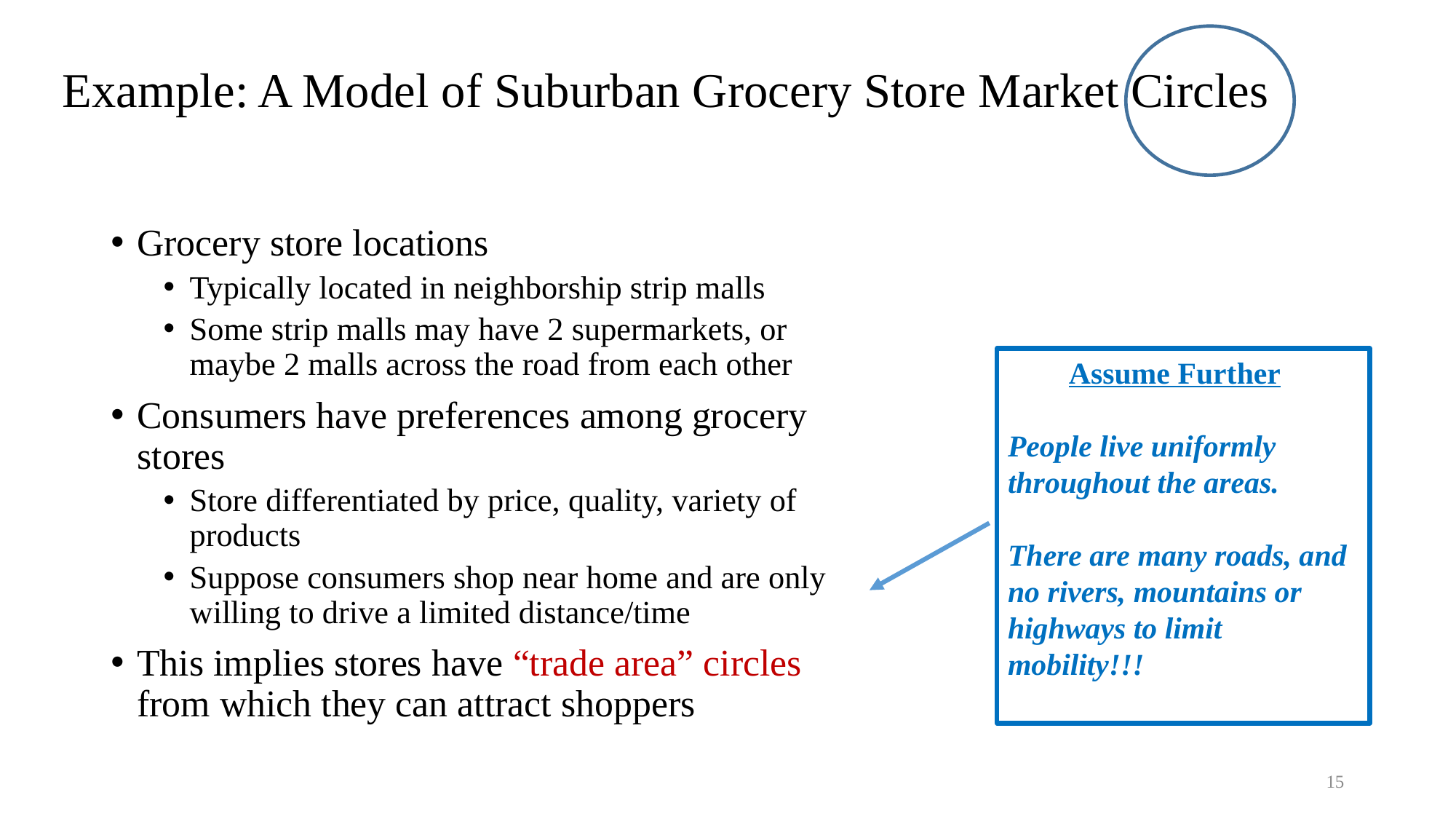

# Example: A Model of Suburban Grocery Store Market Circles

Grocery store locations
Typically located in neighborship strip malls
Some strip malls may have 2 supermarkets, or maybe 2 malls across the road from each other
Consumers have preferences among grocery stores
Store differentiated by price, quality, variety of products
Suppose consumers shop near home and are only willing to drive a limited distance/time
This implies stores have “trade area” circles from which they can attract shoppers
        Assume Further

People live uniformly throughout the areas.

There are many roads, and no rivers, mountains or highways to limit mobility!!!

15